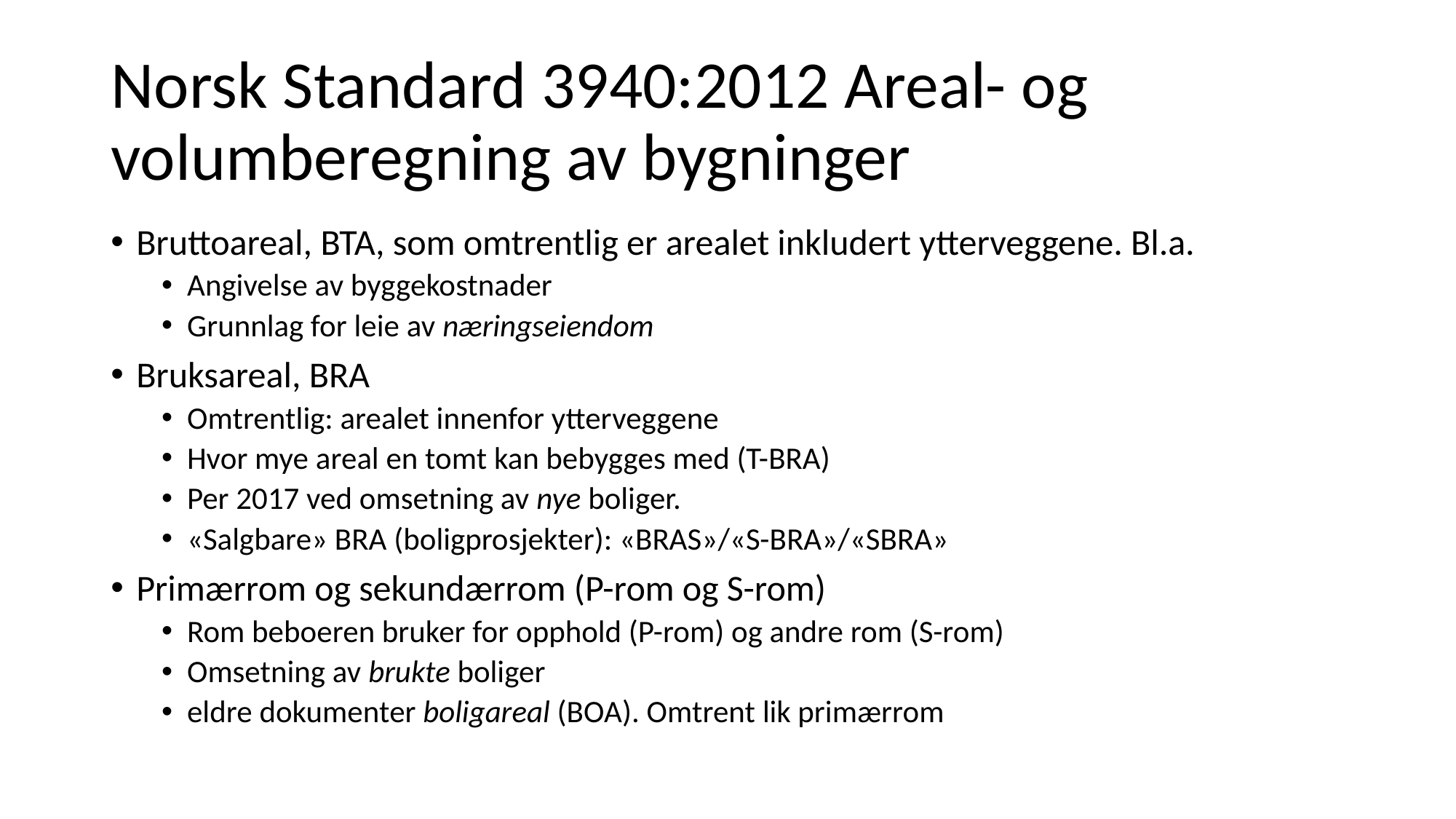

# Norsk Standard 3940:2012 Areal- og volumberegning av bygninger
Bruttoareal, BTA, som omtrentlig er arealet inkludert ytterveggene. Bl.a.
Angivelse av byggekostnader
Grunnlag for leie av næringseiendom
Bruksareal, BRA
Omtrentlig: arealet innenfor ytterveggene
Hvor mye areal en tomt kan bebygges med (T-BRA)
Per 2017 ved omsetning av nye boliger.
«Salgbare» BRA (boligprosjekter): «BRAS»/«S-BRA»/«SBRA»
Primærrom og sekundærrom (P-rom og S-rom)
Rom beboeren bruker for opphold (P-rom) og andre rom (S-rom)
Omsetning av brukte boliger
eldre dokumenter boligareal (BOA). Omtrent lik primærrom